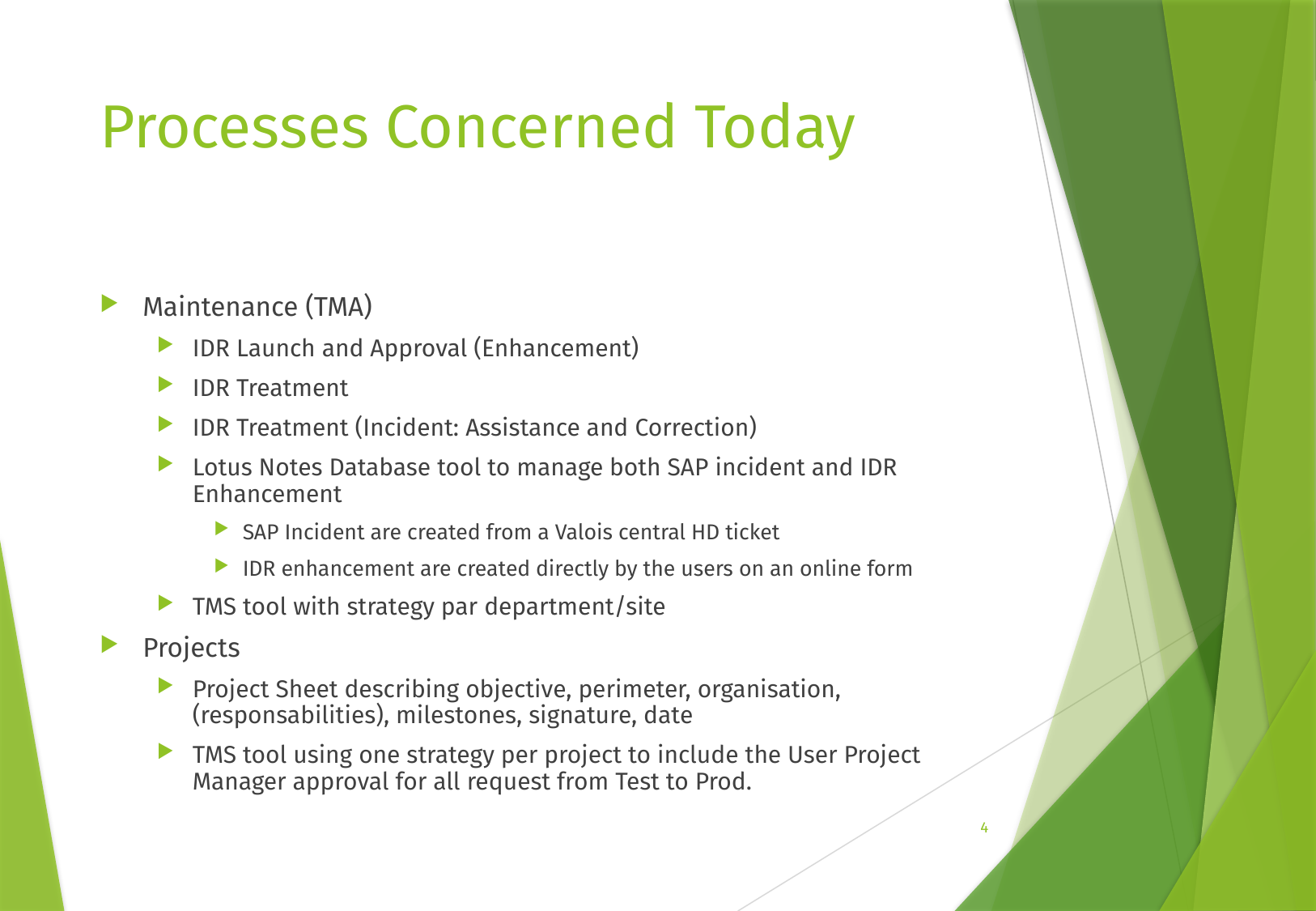

# Processes Concerned Today
Maintenance (TMA)
IDR Launch and Approval (Enhancement)
IDR Treatment
IDR Treatment (Incident: Assistance and Correction)
Lotus Notes Database tool to manage both SAP incident and IDR Enhancement
SAP Incident are created from a Valois central HD ticket
IDR enhancement are created directly by the users on an online form
TMS tool with strategy par department/site
Projects
Project Sheet describing objective, perimeter, organisation, (responsabilities), milestones, signature, date
TMS tool using one strategy per project to include the User Project Manager approval for all request from Test to Prod.
4